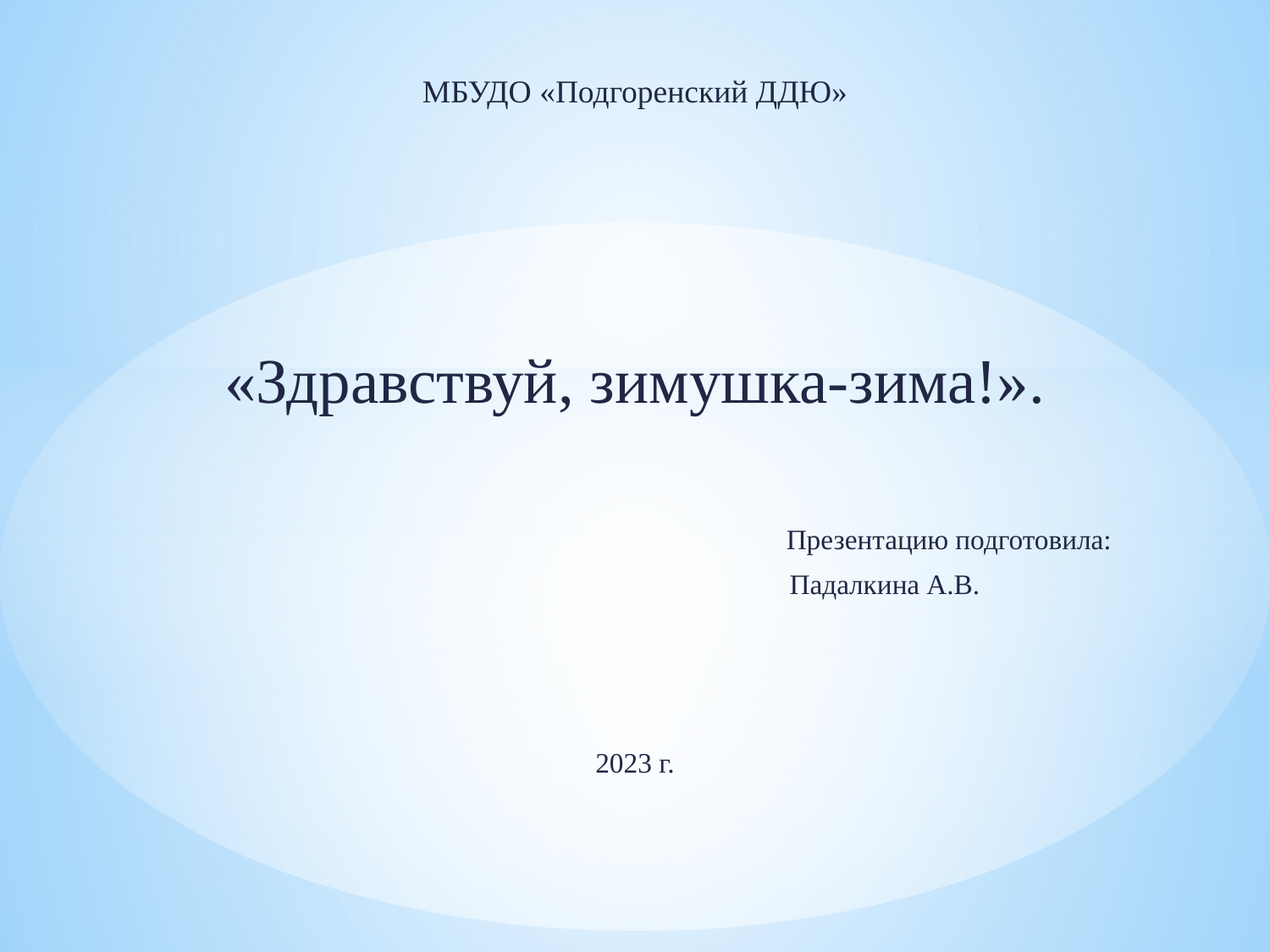

МБУДО «Подгоренский ДДЮ»

«Здравствуй, зимушка-зима!».

					Презентацию подготовила:
			                 Падалкина А.В.

2023 г.